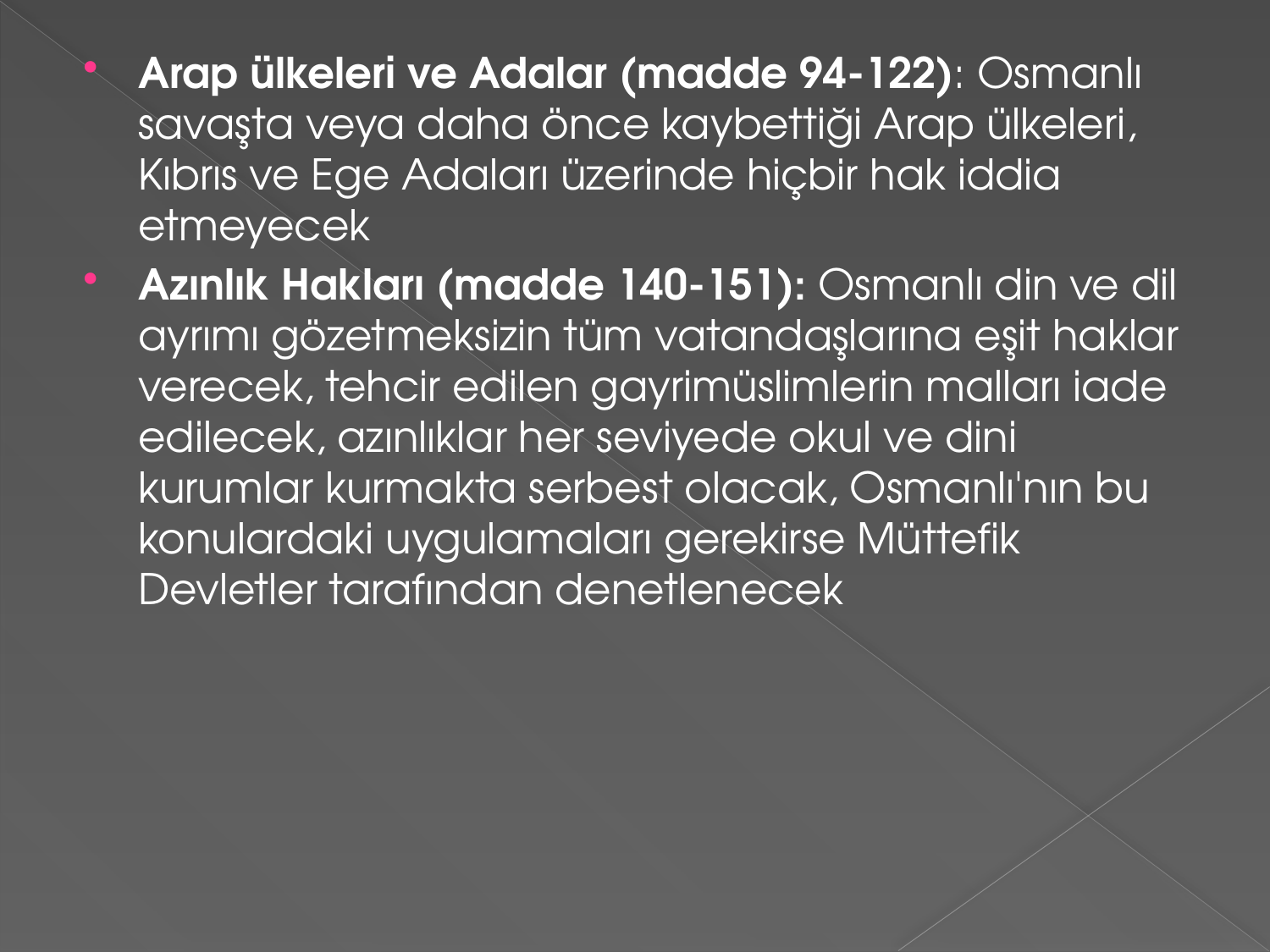

Arap ülkeleri ve Adalar (madde 94-122): Osmanlı savaşta veya daha önce kaybettiği Arap ülkeleri, Kıbrıs ve Ege Adaları üzerinde hiçbir hak iddia etmeyecek
Azınlık Hakları (madde 140-151): Osmanlı din ve dil ayrımı gözetmeksizin tüm vatandaşlarına eşit haklar verecek, tehcir edilen gayrimüslimlerin malları iade edilecek, azınlıklar her seviyede okul ve dini kurumlar kurmakta serbest olacak, Osmanlı'nın bu konulardaki uygulamaları gerekirse Müttefik Devletler tarafından denetlenecek